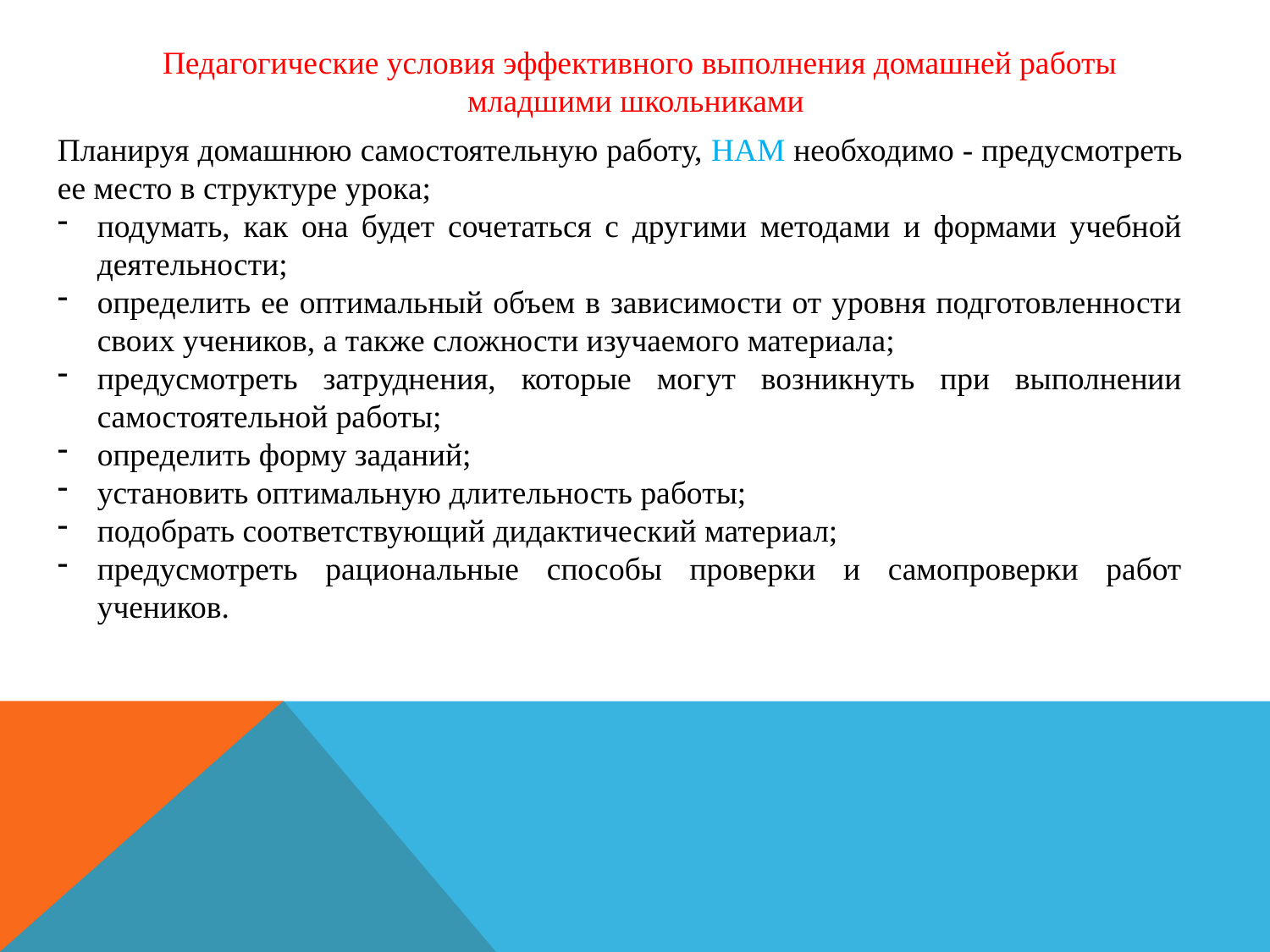

Педагогические условия эффективного выполнения домашней работы младшими школьниками
Планируя домашнюю самостоятельную работу, НАМ необходимо - предусмотреть ее место в структуре урока;
подумать, как она будет сочетаться с другими методами и формами учебной деятельности;
определить ее оптимальный объем в зависимости от уровня подготовленности своих учеников, а также сложности изучаемого материала;
предусмотреть затруднения, которые могут возникнуть при выполнении самостоятельной работы;
определить форму заданий;
установить оптимальную длительность работы;
подобрать соответствующий дидактический материал;
предусмотреть рациональные способы проверки и самопроверки работ учеников.